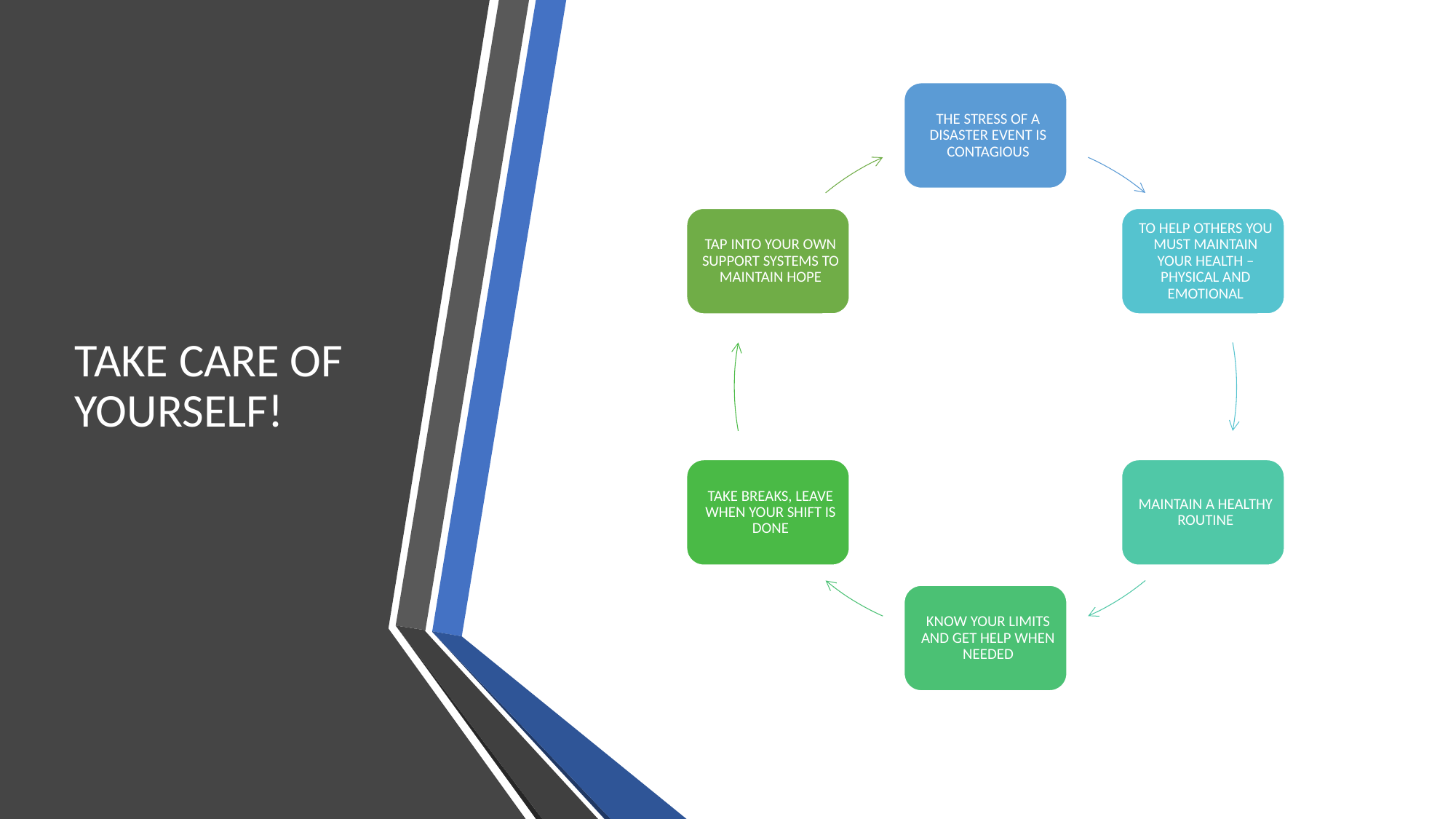

# TAKE CARE OF YOURSELF!
The stress of a disaster event is contagious
To help others you must maintain your health – physical and emotional
Maintain a healthy routine
Know your limits and get help when needed
Take breaks, leave when your shift is done
Tap into your own support systems to maintain hope